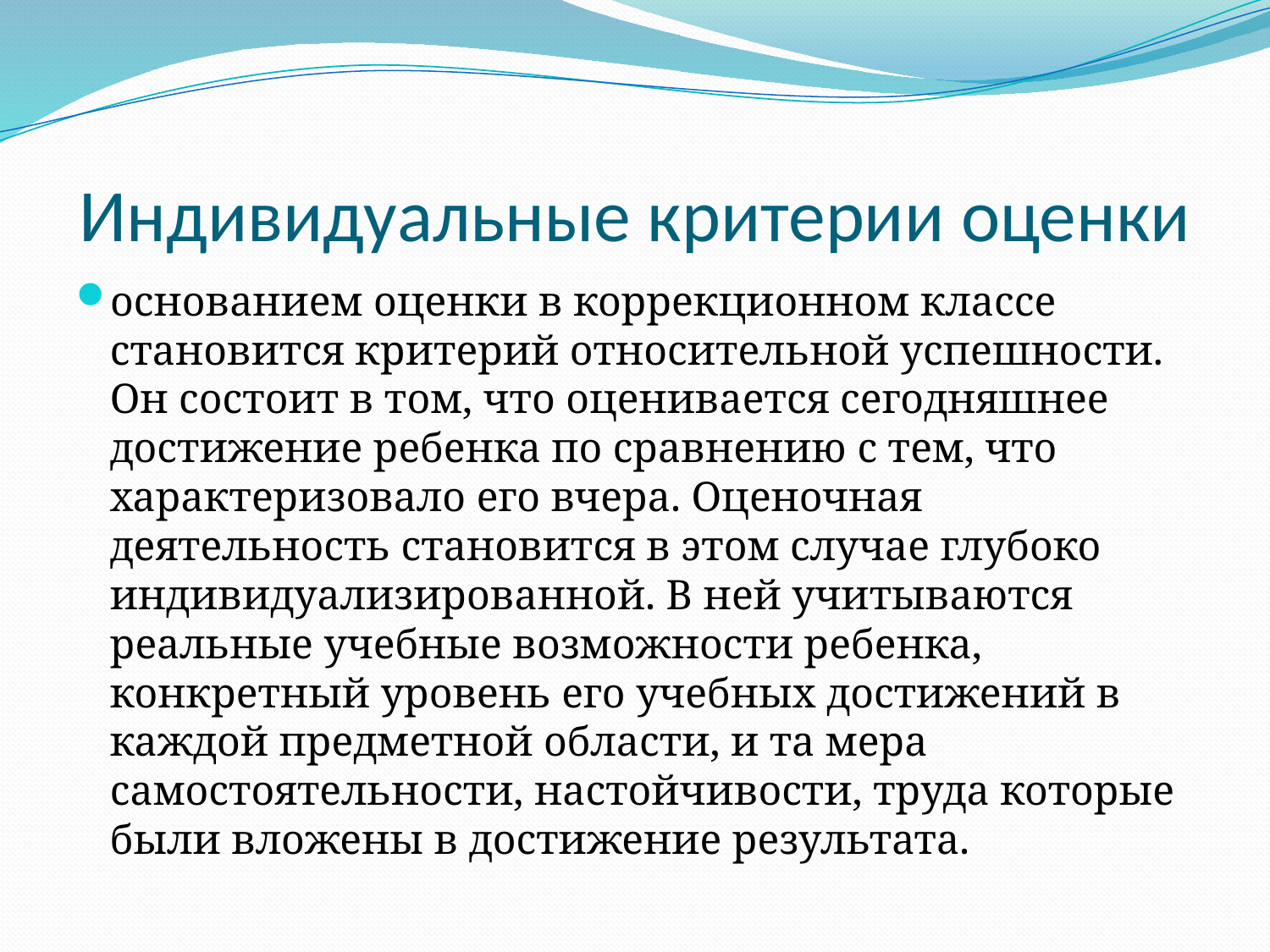

# Индивидуальные критерии оценки
основанием оценки в коррекционном классе становится критерий относительной успешности. Он состоит в том, что оценивается сегодняшнее достижение ребенка по сравнению с тем, что характеризовало его вчера. Оценочная деятельность становится в этом случае глубоко индивидуализированной. В ней учитываются реальные учебные возможности ребенка, конкретный уровень его учебных достижений в каждой предметной области, и та мера самостоятельности, настойчивости, труда которые были вложены в достижение результата.